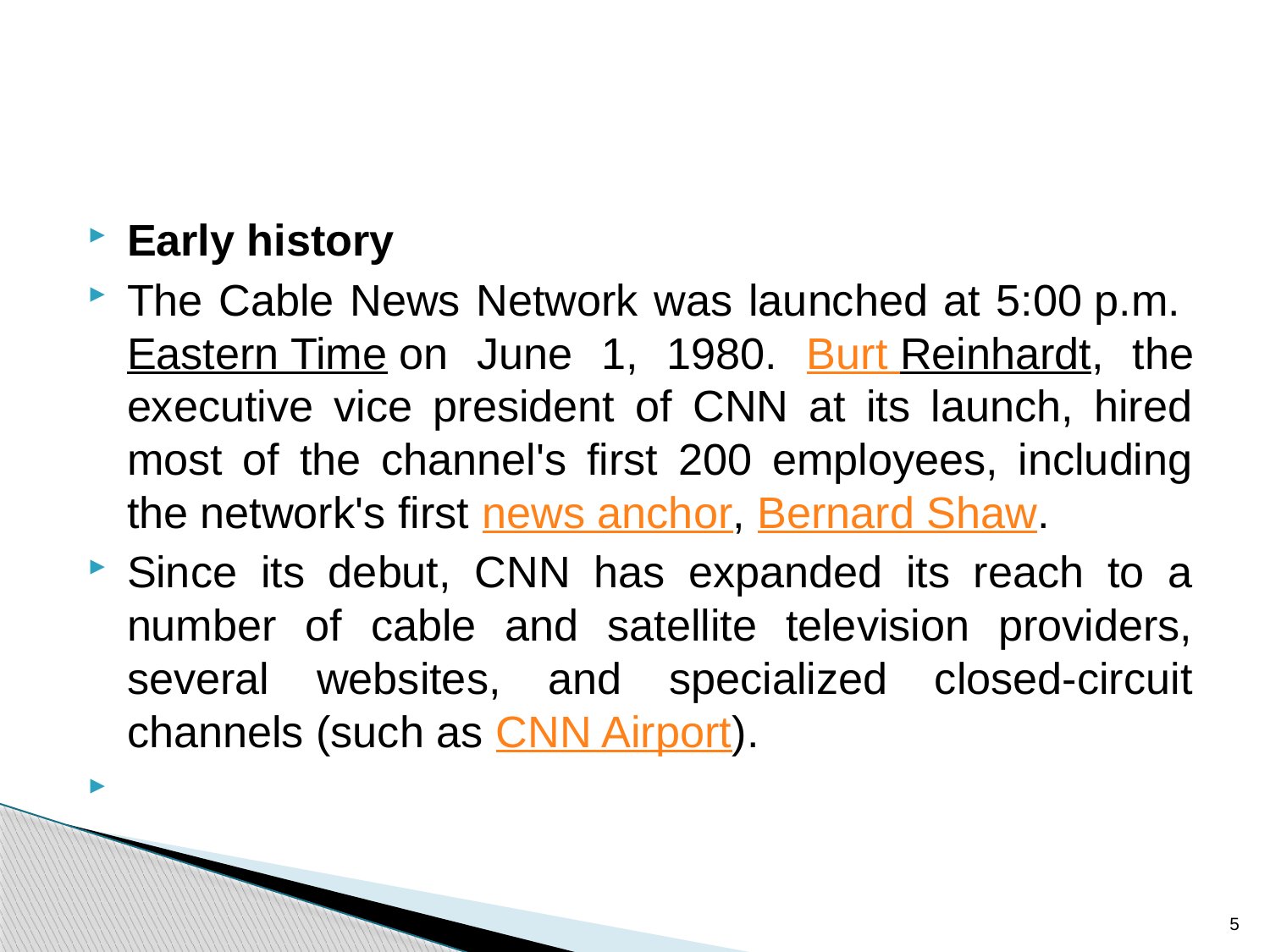

#
Early history
The Cable News Network was launched at 5:00 p.m. Eastern Time on June 1, 1980. Burt Reinhardt, the executive vice president of CNN at its launch, hired most of the channel's first 200 employees, including the network's first news anchor, Bernard Shaw.
Since its debut, CNN has expanded its reach to a number of cable and satellite television providers, several websites, and specialized closed-circuit channels (such as CNN Airport).

5